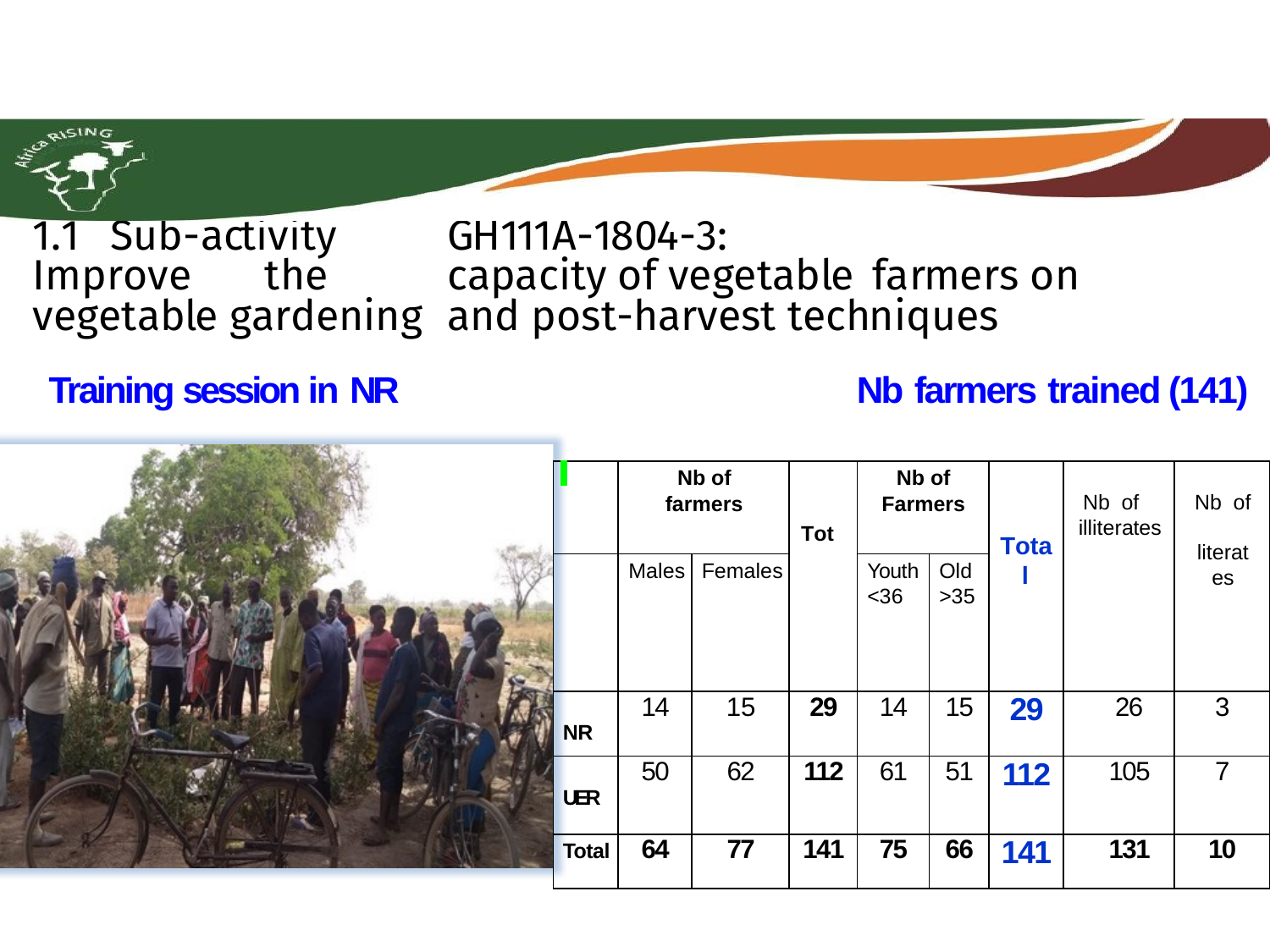

# 1.1	Sub-activity	GH111A-1804-3: Improve	the	capacity of vegetable  farmers on vegetable gardening	and post-harvest techniques
Training session in NR                                                                   Nb farmers trained (141)

|  |  | Nb of farmers |  | Tot | Nb of Farmers |  | Total | Nb of illiterates | Nb of literates |
| --- | --- | --- | --- | --- | --- | --- | --- | --- | --- |
|  |  |  |  |  |  |  |  |  |  |
|  |  | Males | Females |  | Youth <36 | Old >35 |  |  |  |
| NR |  | 14 | 15 | 29 | 14 | 15 | 29 | 26 | 3 |
| UER |  | 50 | 62 | 112 | 61 | 51 | 112 | 105 | 7 |
| Total |  | 64 | 77 | 141 | 75 | 66 | 141 | 131 | 10 |